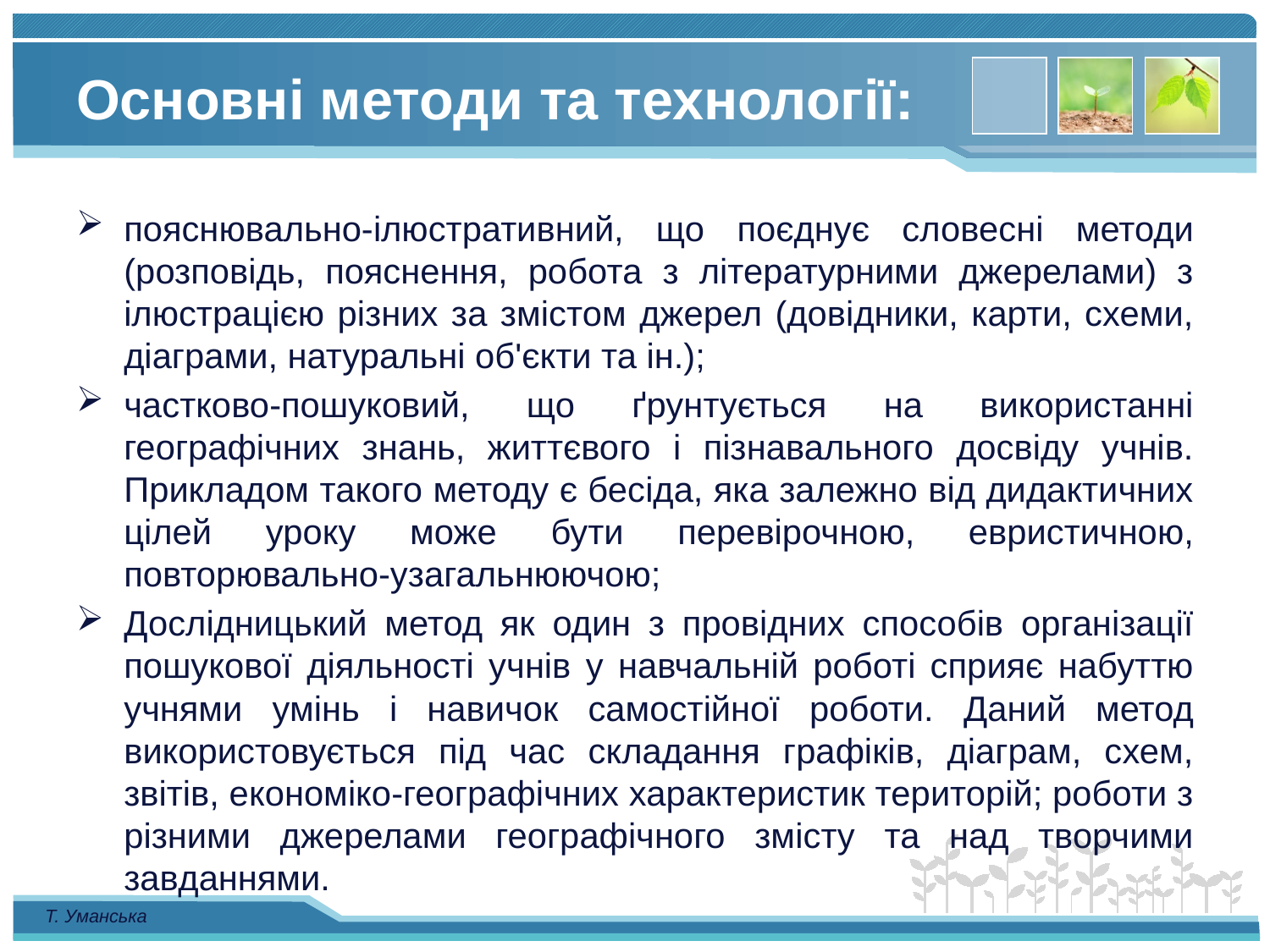

# Основні методи та технології:
пояснювально-ілюстративний, що поєднує словесні методи (розповідь, пояснення, робота з літературними джерелами) з ілюстрацією різних за змістом джерел (довідники, карти, схеми, діаграми, натуральні об'єкти та ін.);
частково-пошуковий, що ґрунтується на використанні географічних знань, життєвого і пізнавального досвіду учнів. Прикладом такого методу є бесіда, яка залежно від дидактичних цілей уроку може бути перевірочною, евристичною, повторювально-узагальнюючою;
Дослідницький метод як один з провідних способів організації пошукової діяльності учнів у навчальній роботі сприяє набуттю учнями умінь і навичок самостійної роботи. Даний метод використовується під час складання графіків, діаграм, схем, звітів, економіко-географічних характеристик територій; роботи з різними джерелами географічного змісту та над творчими завданнями.